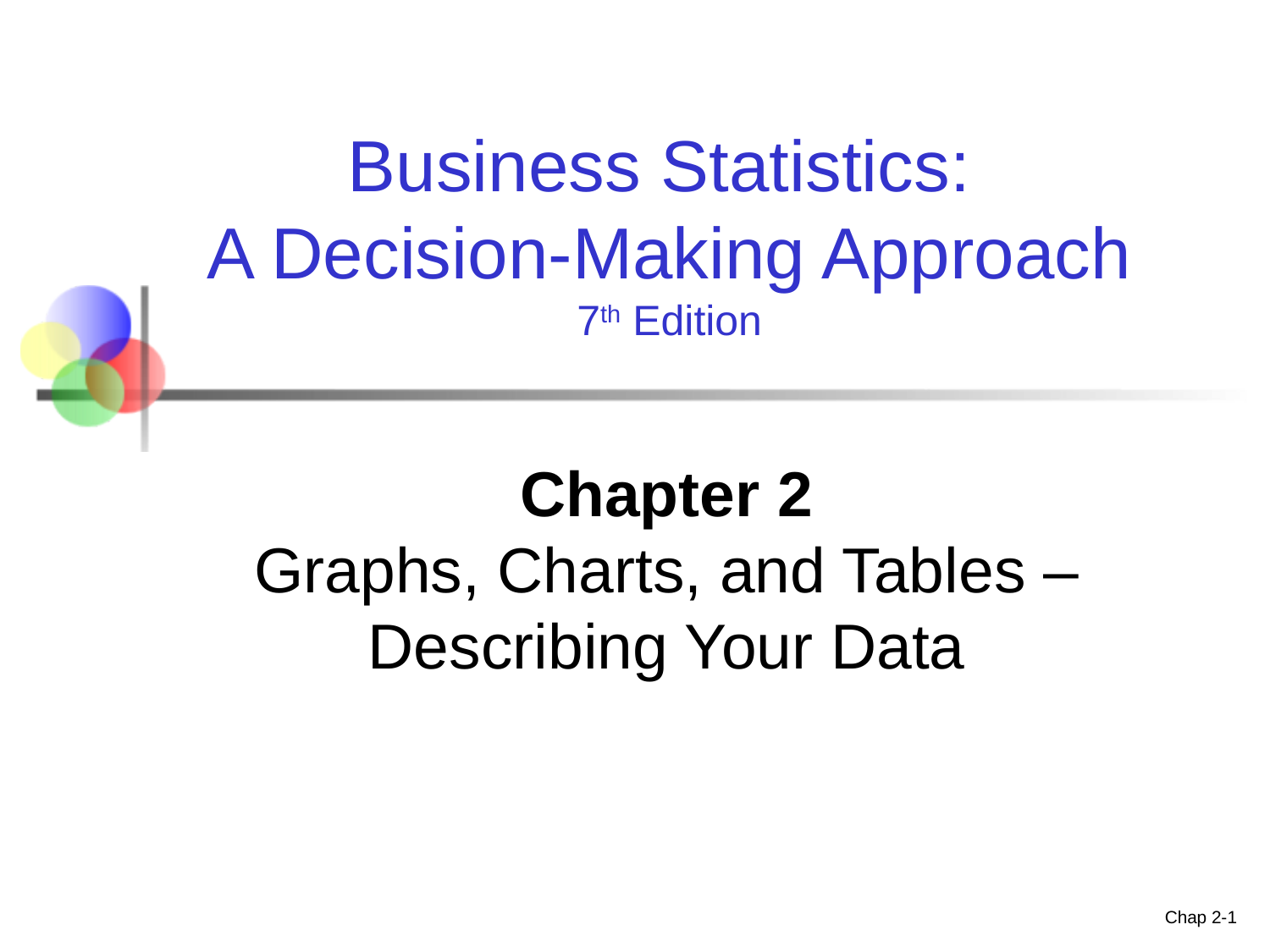

Business Statistics:
A Decision-Making Approach
7th Edition
# Chapter 2 Graphs, Charts, and Tables – Describing Your Data
Chap 2-1